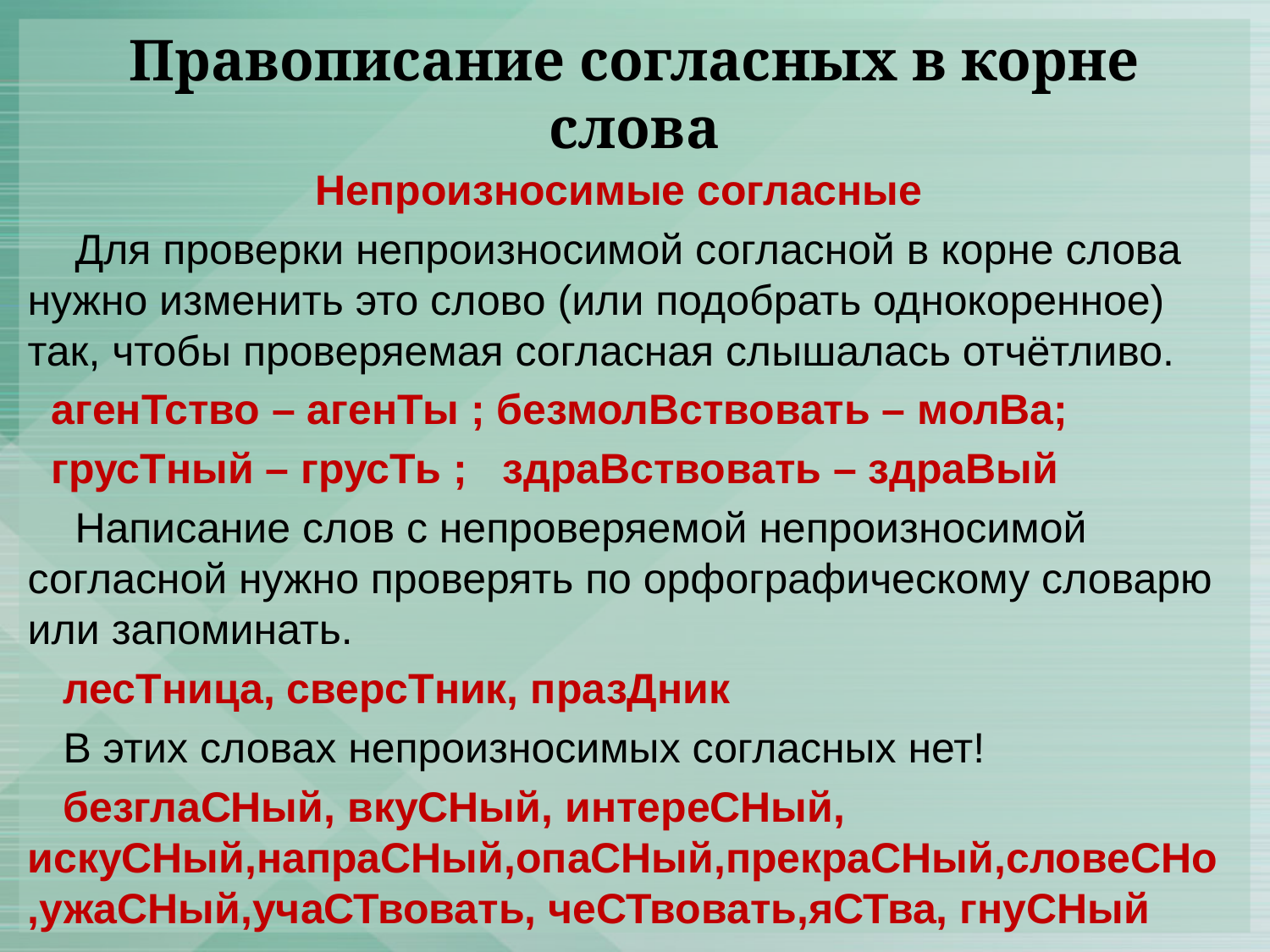

# Правописание согласных в корне слова
Непроизносимые согласные
    Для проверки непроизносимой согласной в корне слова нужно изменить это слово (или подобрать однокоренное) так, чтобы проверяемая согласная слышалась отчётливо.
  агенТство – агенТы ; безмолВствовать – молВа;
  грусТный – грусТь ;   здраВствовать – здраВый
    Написание слов с непроверяемой непроизносимой согласной нужно проверять по орфографическому словарю или запоминать.
   лесТница, сверсТник, празДник
   В этих словах непроизносимых согласных нет!
   безглаСНый, вкуСНый, интереСНый, искуСНый,напраСНый,опаСНый,прекраСНый,словеСНо,ужаСНый,учаСТвовать, чеСТвовать,яСТва, гнуСНый